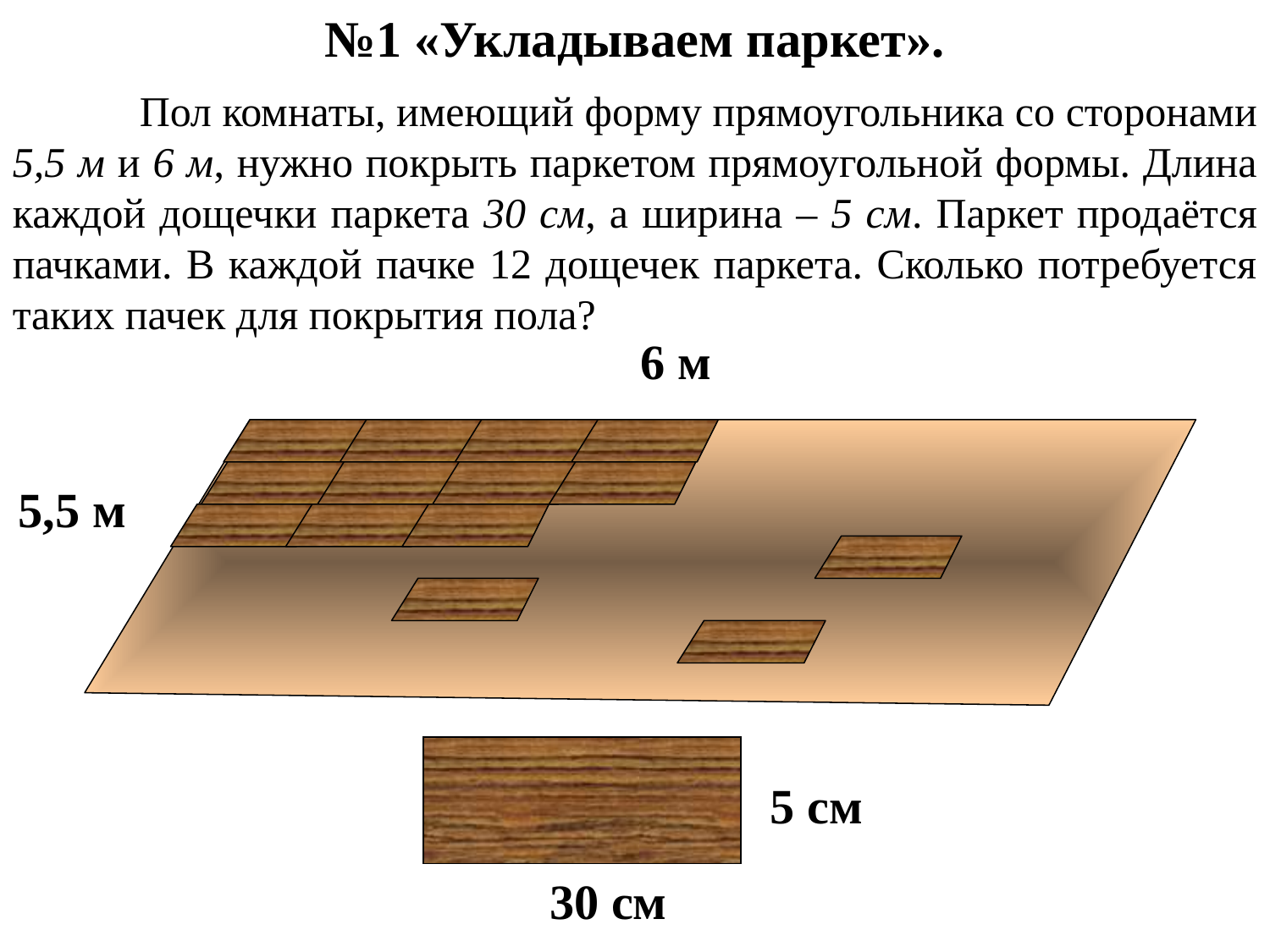

№1 «Укладываем паркет».
	Пол комнаты, имеющий форму прямоугольника со сторонами 5,5 м и 6 м, нужно покрыть паркетом прямоугольной формы. Длина каждой дощечки паркета 30 см, а ширина – 5 см. Паркет продаётся пачками. В каждой пачке 12 дощечек паркета. Сколько потребуется таких пачек для покрытия пола?
6 м

5,5 м

5 см
30 см